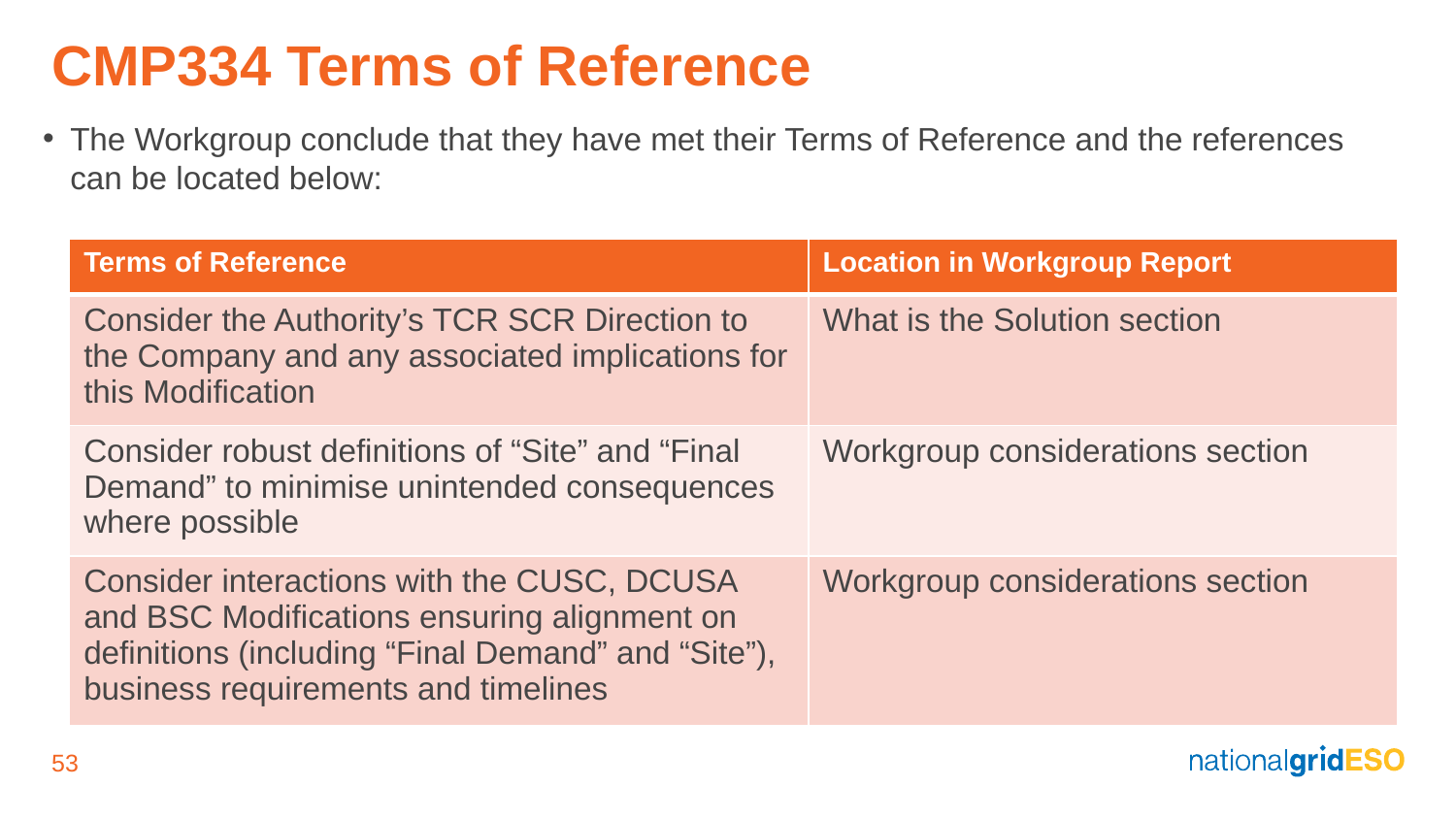

# CMP334 Terms of Reference
The Workgroup conclude that they have met their Terms of Reference and the references can be located below:

| Terms of Reference | Location in Workgroup Report |
| --- | --- |
| Consider the Authority’s TCR SCR Direction to the Company and any associated implications for this Modification | What is the Solution section |
| Consider robust definitions of “Site” and “Final Demand” to minimise unintended consequences where possible | Workgroup considerations section |
| Consider interactions with the CUSC, DCUSA and BSC Modifications ensuring alignment on definitions (including “Final Demand” and “Site”), business requirements and timelines | Workgroup considerations section |